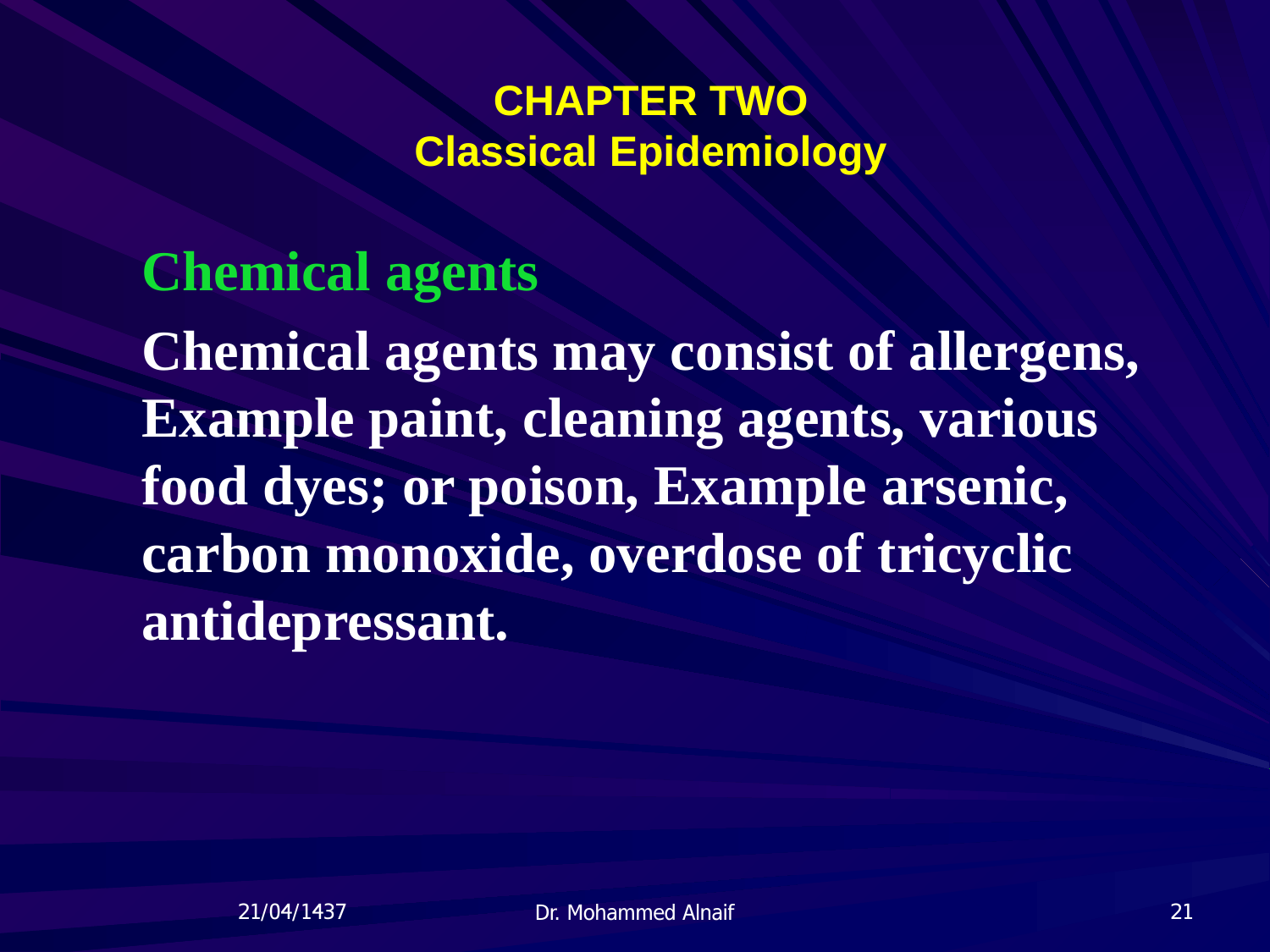

# CHAPTER TWO Classical Epidemiology
Chemical agents
Chemical agents may consist of allergens, Example paint, cleaning agents, various food dyes; or poison, Example arsenic, carbon monoxide, overdose of tricyclic antidepressant.
21/04/1437
21
Dr. Mohammed Alnaif